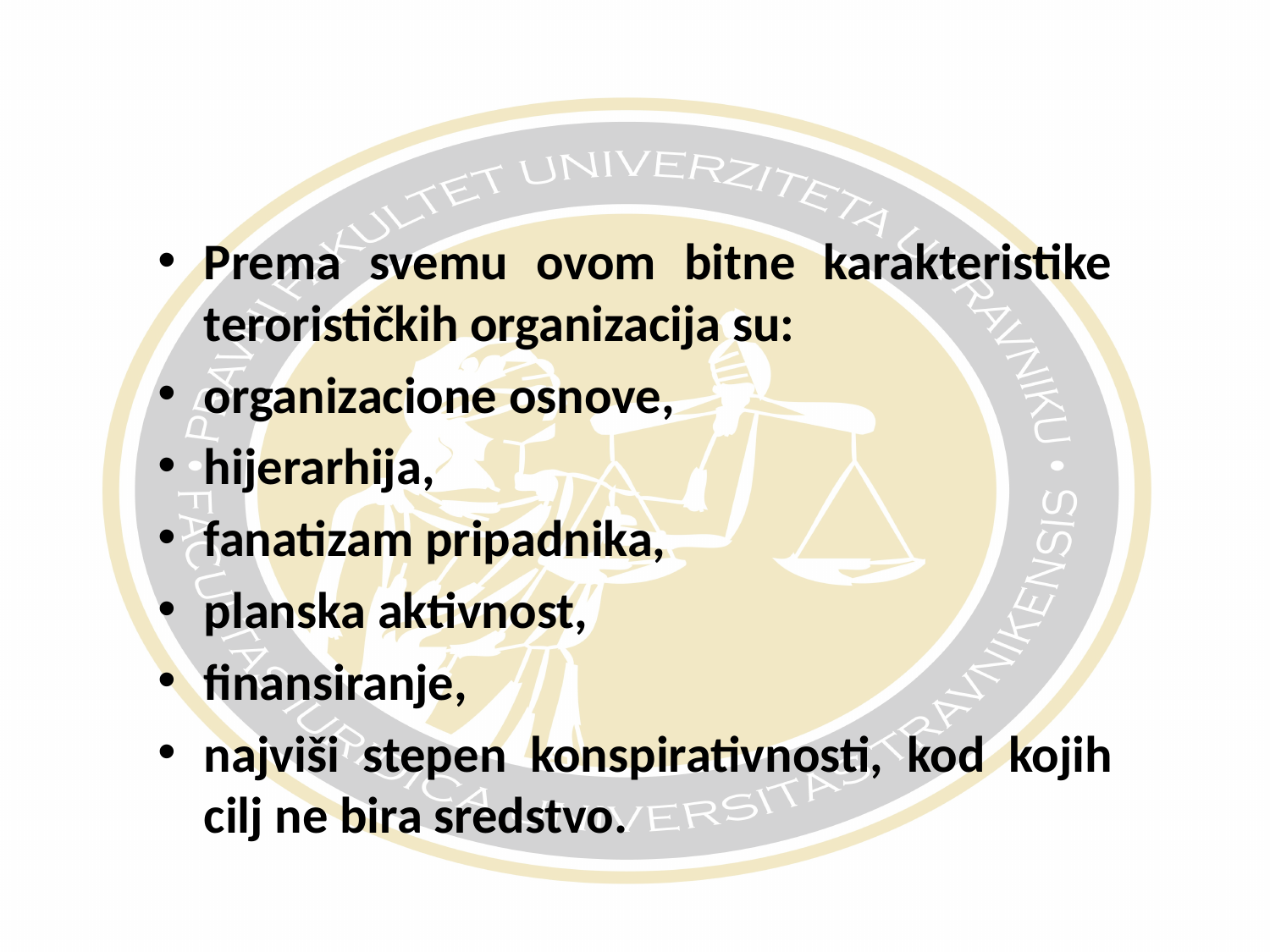

#
Prema svemu ovom bitne karakteristike terorističkih organizacija su:
organizacione osnove,
hijerarhija,
fanatizam pripadnika,
planska aktivnost,
finansiranje,
najviši stepen konspirativnosti, kod kojih cilj ne bira sredstvo.